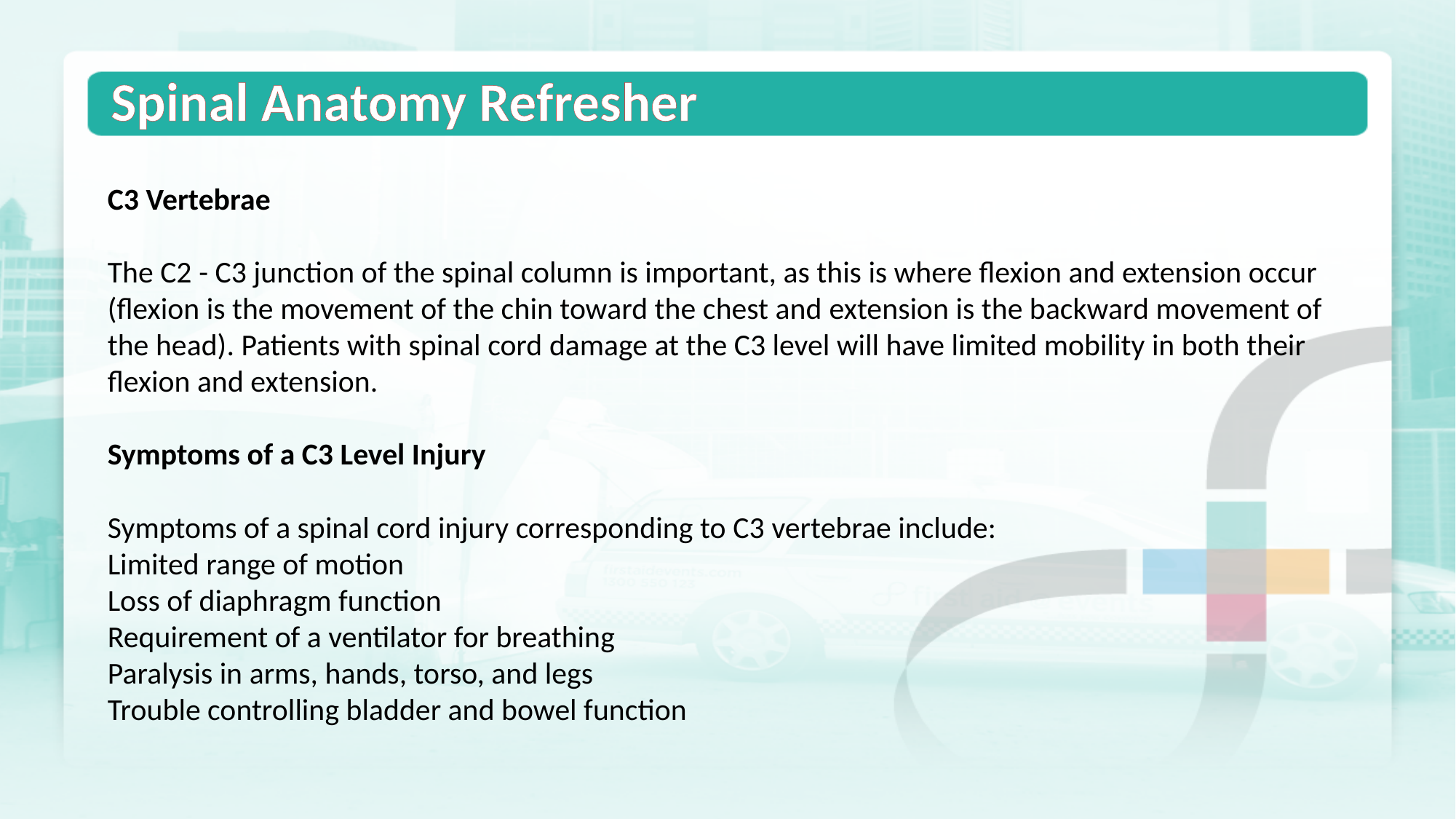

Spinal Anatomy Refresher

C3 Vertebrae

The C2 - C3 junction of the spinal column is important, as this is where flexion and extension occur (flexion is the movement of the chin toward the chest and extension is the backward movement of the head). Patients with spinal cord damage at the C3 level will have limited mobility in both their flexion and extension.

Symptoms of a C3 Level Injury

Symptoms of a spinal cord injury corresponding to C3 vertebrae include:
Limited range of motion
Loss of diaphragm function
Requirement of a ventilator for breathing
Paralysis in arms, hands, torso, and legs
Trouble controlling bladder and bowel function